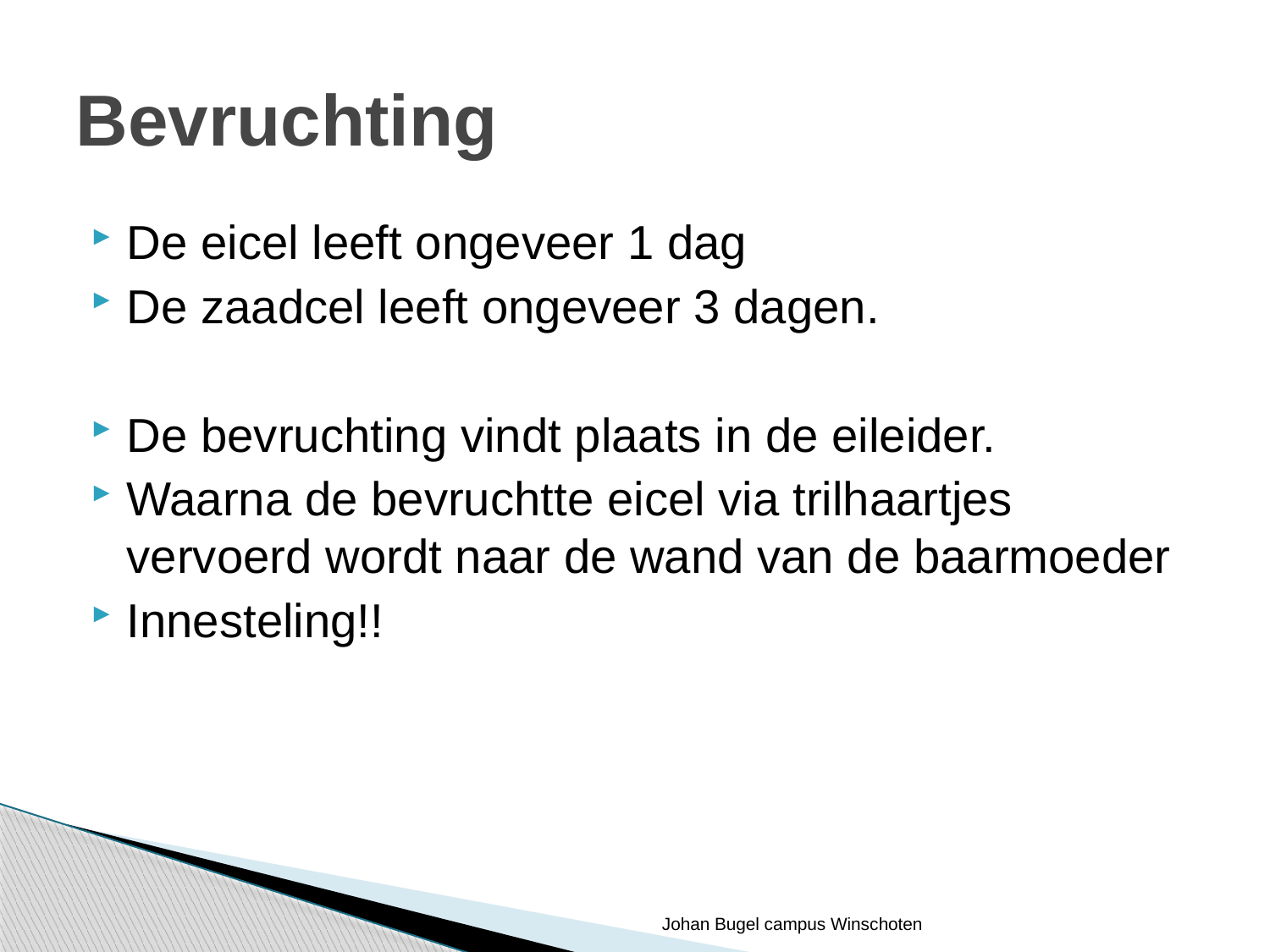

# Bevruchting
De eicel leeft ongeveer 1 dag
De zaadcel leeft ongeveer 3 dagen.

De bevruchting vindt plaats in de eileider.
Waarna de bevruchtte eicel via trilhaartjes vervoerd wordt naar de wand van de baarmoeder
Innesteling!!
Johan Bugel campus Winschoten